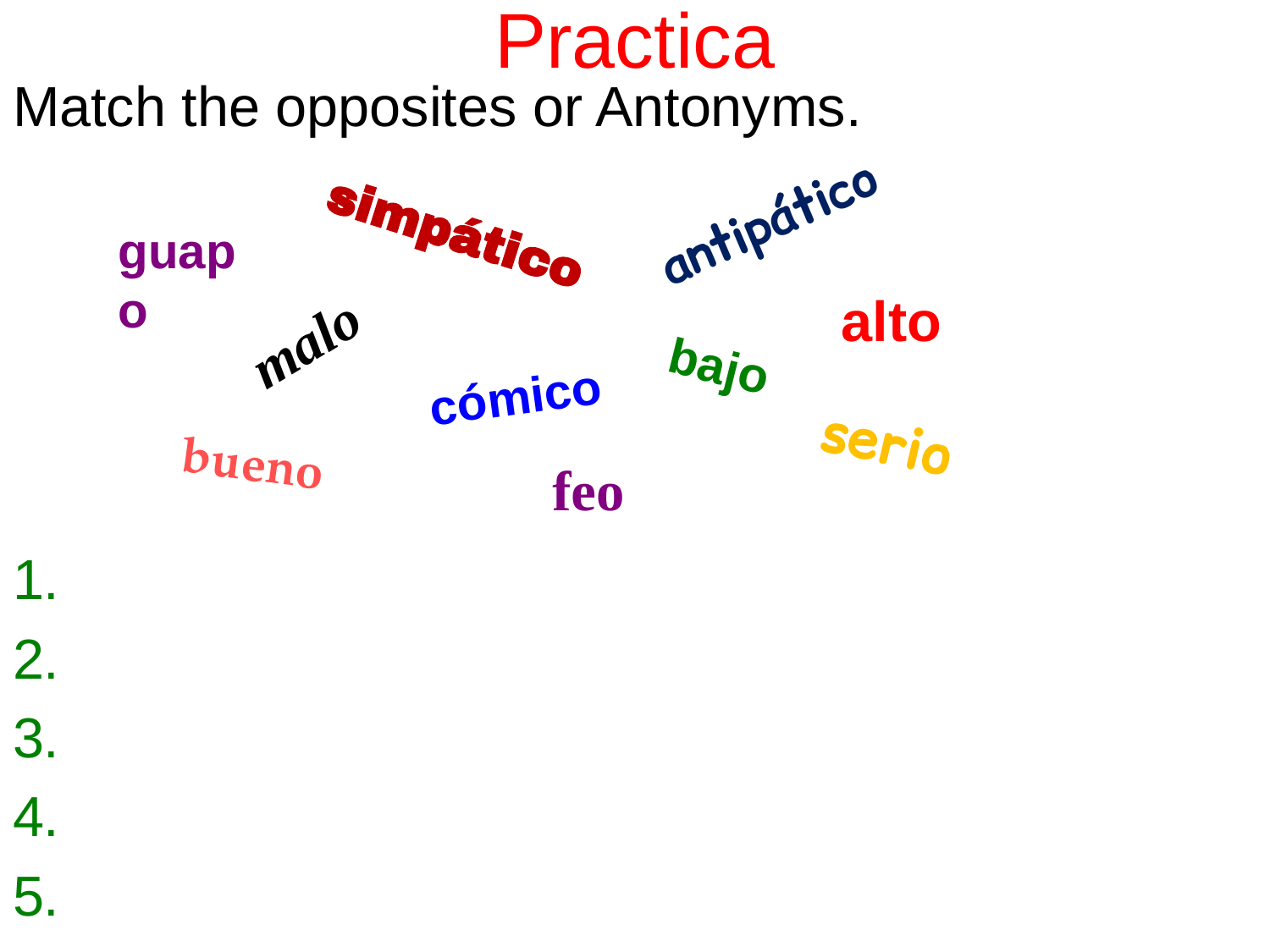

# Practica
Match the opposites or Antonyms.

1.
2.
3.
4.
5.
antipático
simpático
guapo
alto
malo
bajo
cómico
serio
bueno
feo